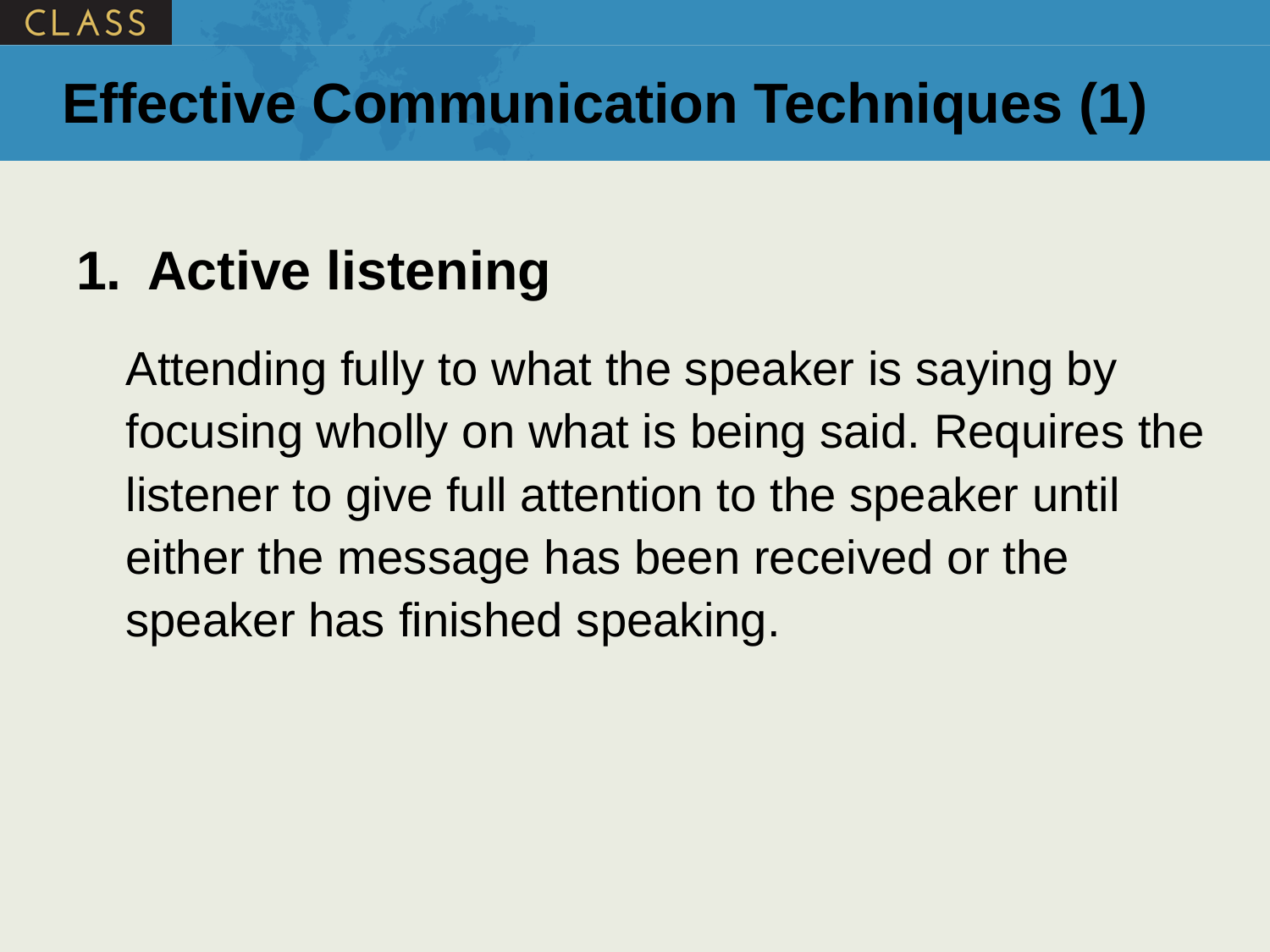

# Effective Communication Techniques (1)
Active listening
Attending fully to what the speaker is saying by focusing wholly on what is being said. Requires the listener to give full attention to the speaker until either the message has been received or the speaker has finished speaking.